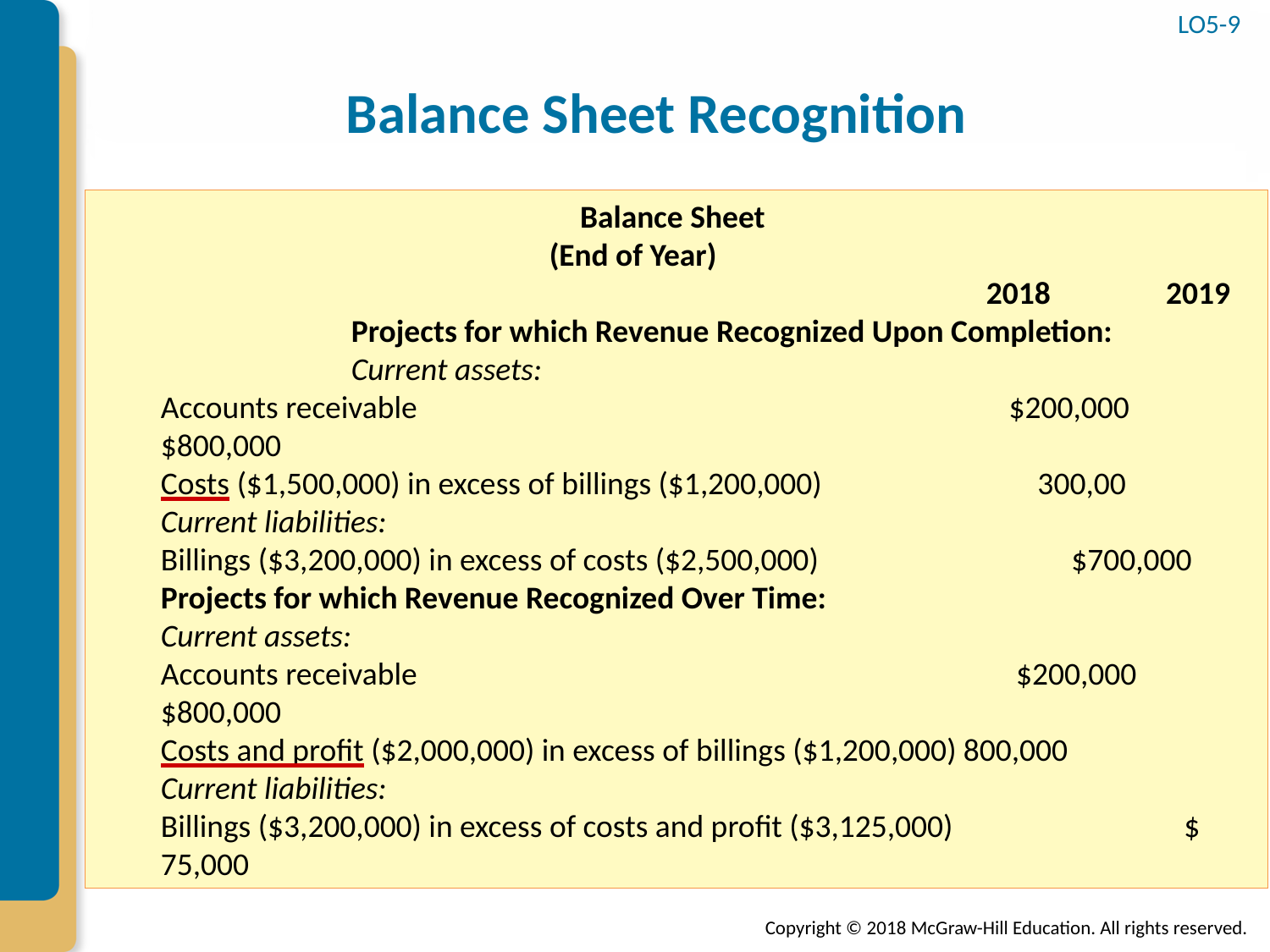

LO5-9
# Balance Sheet Recognition
Balance Sheet
(End of Year)
                                                                		2018                2019
Projects for which Revenue Recognized Upon Completion:
Current assets:
Accounts receivable 	                   	       	            $200,000         $800,000
Costs ($1,500,000) in excess of billings ($1,200,000) 	                300,00
Current liabilities:
Billings ($3,200,000) in excess of costs ($2,500,000)        		   $700,000
Projects for which Revenue Recognized Over Time:
Current assets:
Accounts receivable 	                        	     	             $200,000        $800,000
Costs and profit ($2,000,000) in excess of billings ($1,200,000) 800,000
Current liabilities:
Billings ($3,200,000) in excess of costs and profit ($3,125,000)	               	 $   75,000